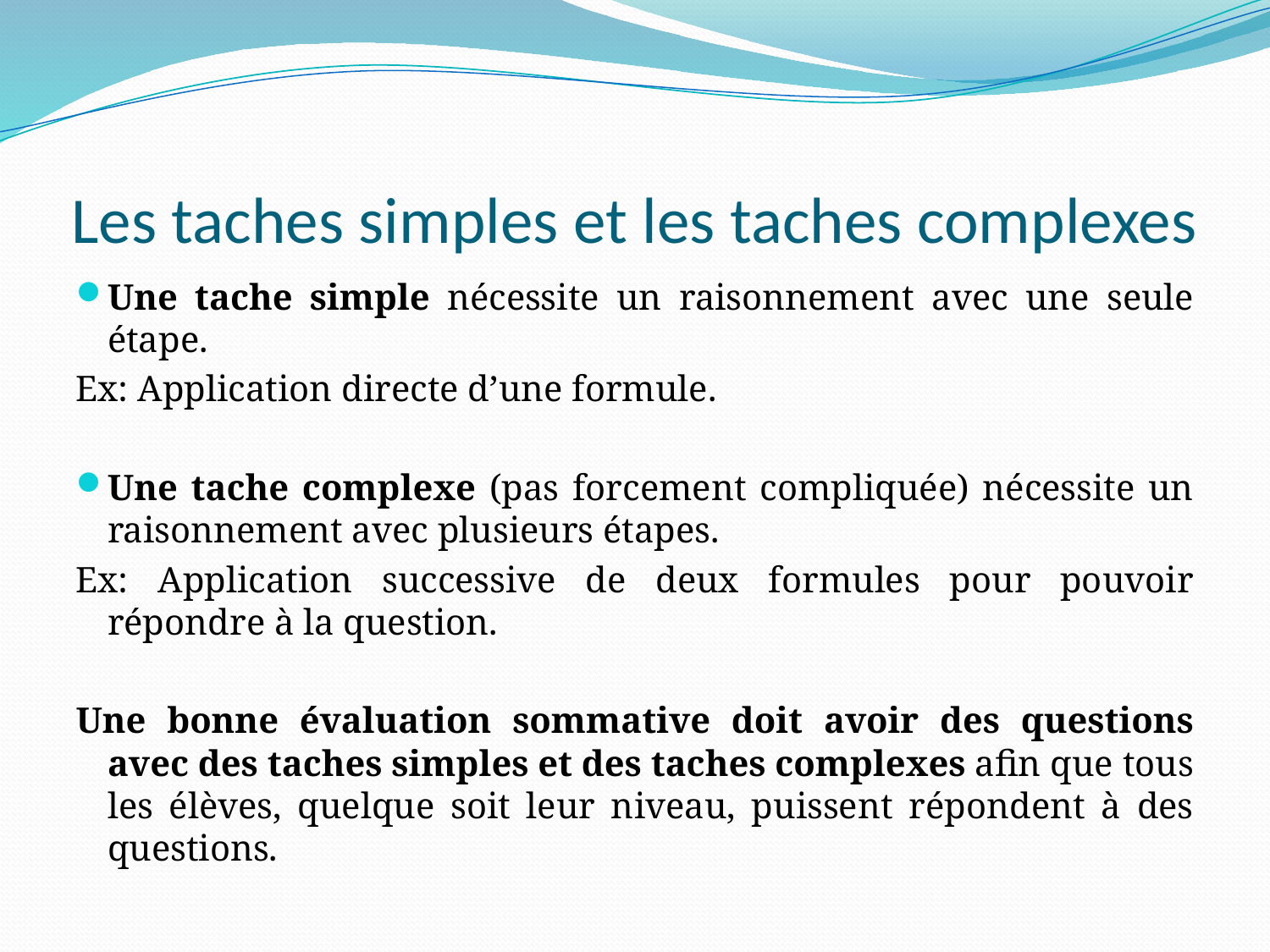

# Les taches simples et les taches complexes
Une tache simple nécessite un raisonnement avec une seule étape.
Ex: Application directe d’une formule.

Une tache complexe (pas forcement compliquée) nécessite un raisonnement avec plusieurs étapes.
Ex: Application successive de deux formules pour pouvoir répondre à la question.

Une bonne évaluation sommative doit avoir des questions avec des taches simples et des taches complexes afin que tous les élèves, quelque soit leur niveau, puissent répondent à des questions.